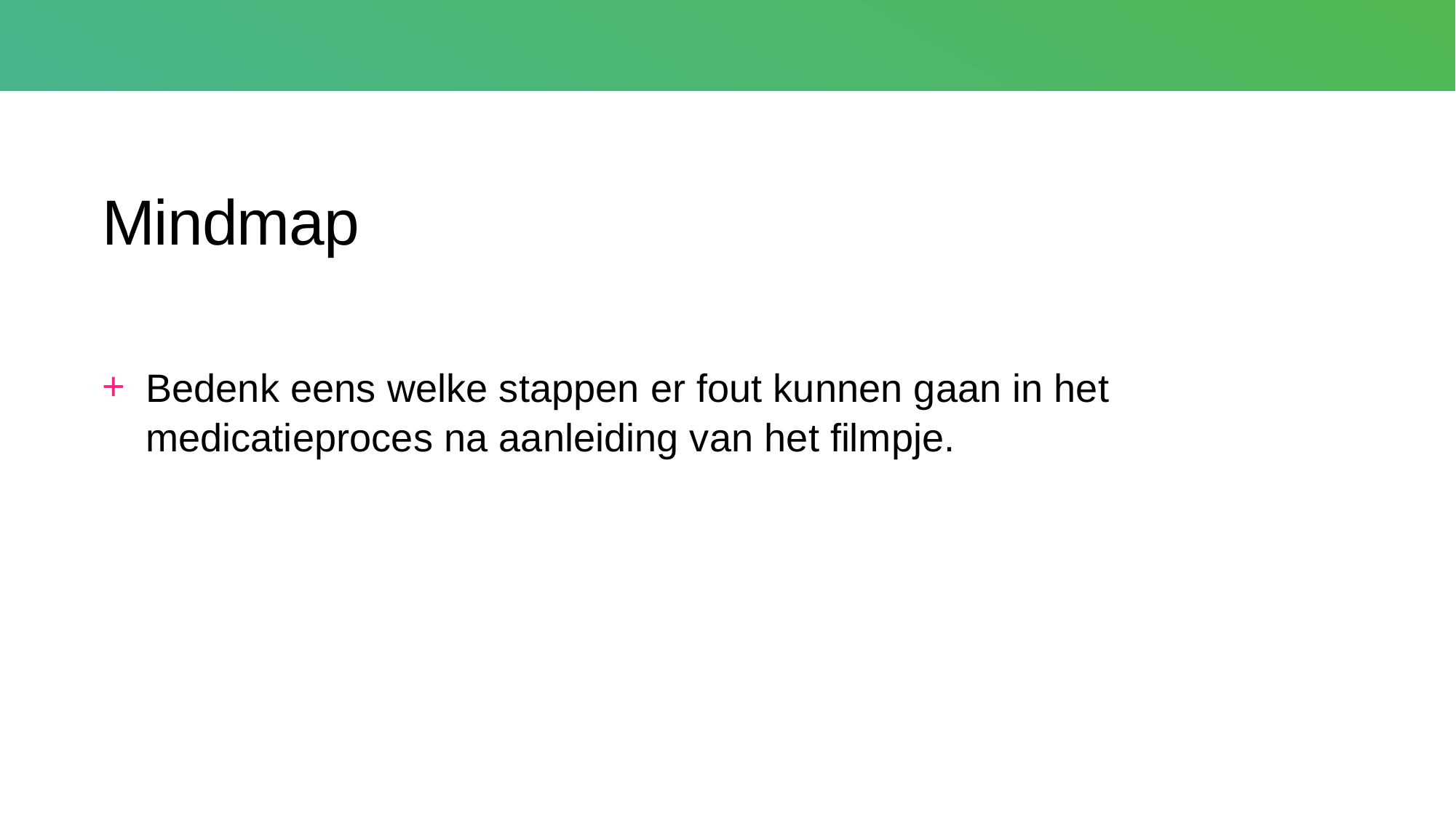

# Mindmap
Bedenk eens welke stappen er fout kunnen gaan in het medicatieproces na aanleiding van het filmpje.